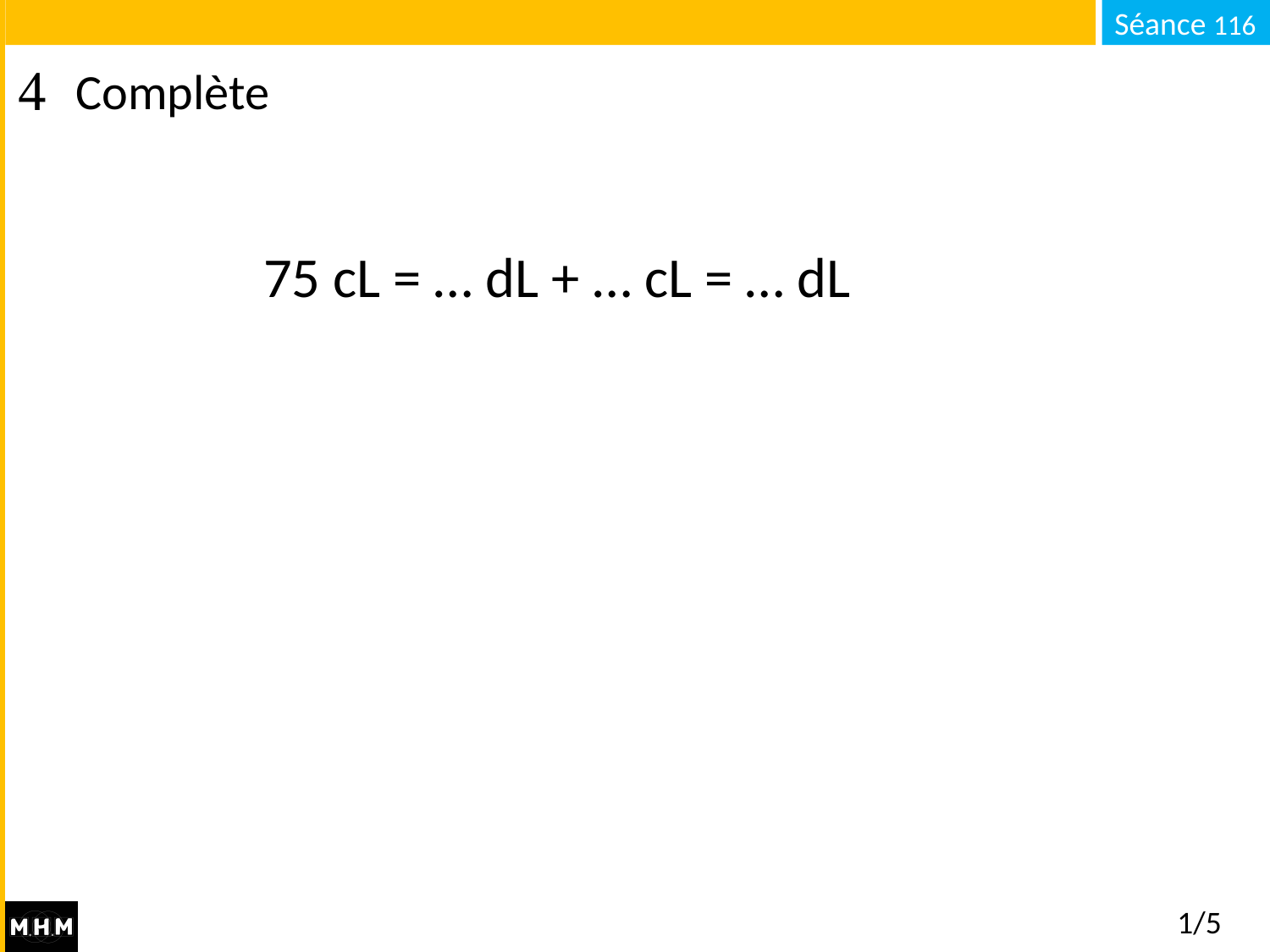

# Complète
75 cL = … dL + … cL = … dL
1/5